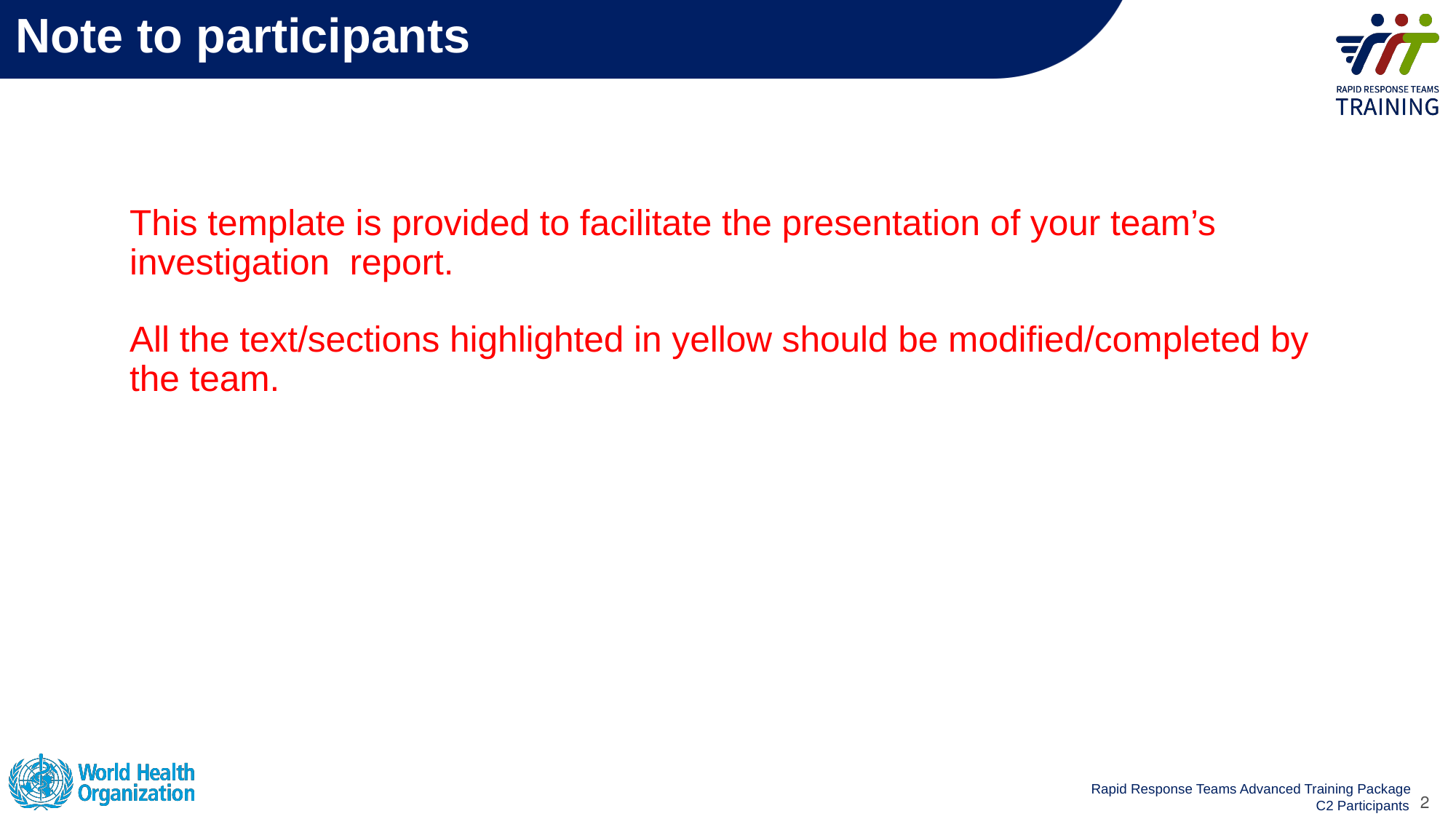

# Note to participants
This template is provided to facilitate the presentation of your team’s investigation  report.

All the text/sections highlighted in yellow should be modified/completed by the team.